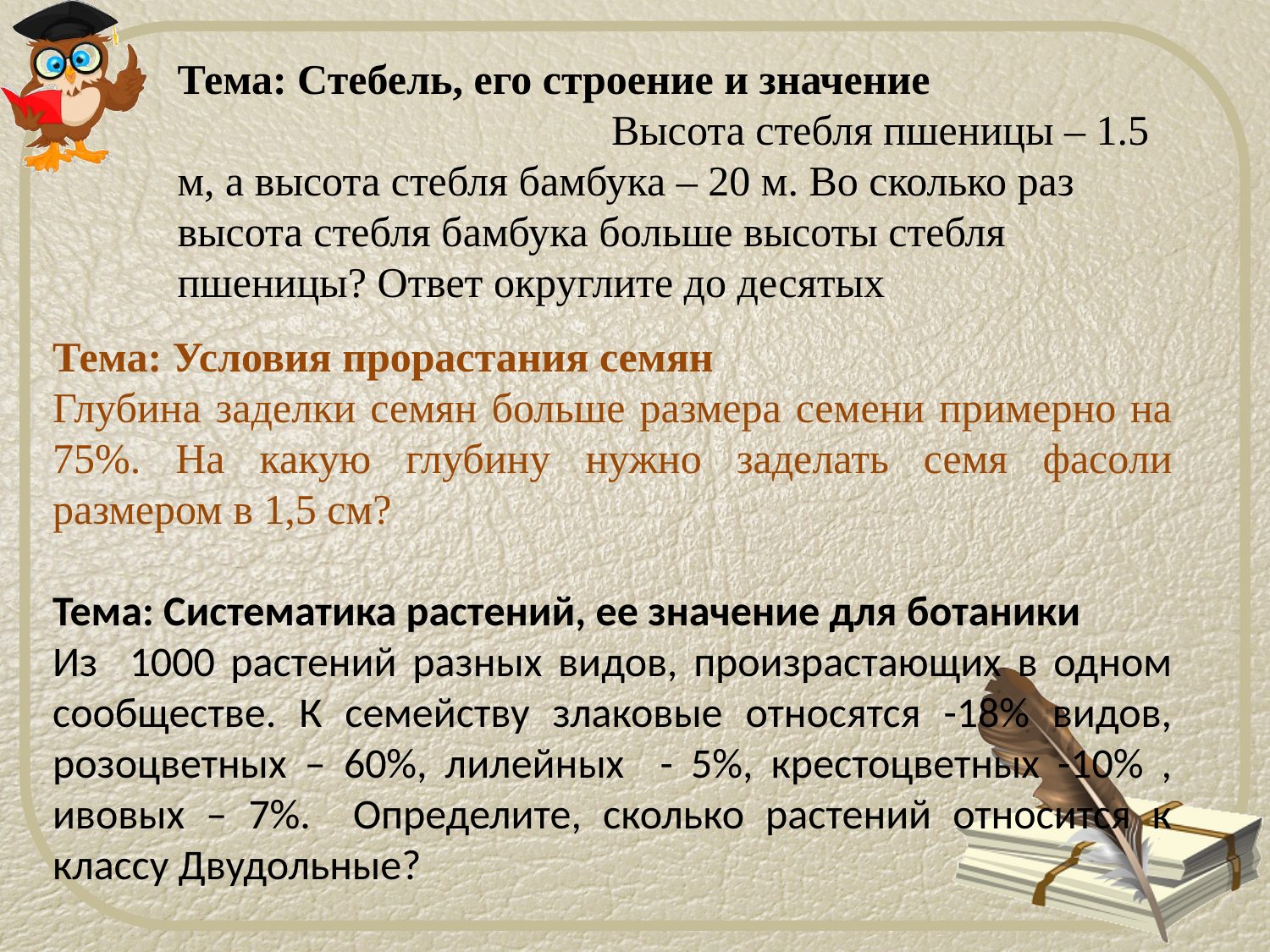

#
Тема: Стебель, его строение и значение                                                                Высота стебля пшеницы – 1.5 м, а высота стебля бамбука – 20 м. Во сколько раз высота стебля бамбука больше высоты стебля пшеницы? Ответ округлите до десятых
Тема: Условия прорастания семян
Глубина заделки семян больше размера семени примерно на 75%. На какую глубину нужно заделать семя фасоли размером в 1,5 см?

Тема: Систематика растений, ее значение для ботаники
Из  1000 растений разных видов, произрастающих в одном сообществе. К семейству злаковые относятся -18% видов, розоцветных – 60%, лилейных  - 5%, крестоцветных -10% , ивовых – 7%.  Определите, сколько растений относится к классу Двудольные?